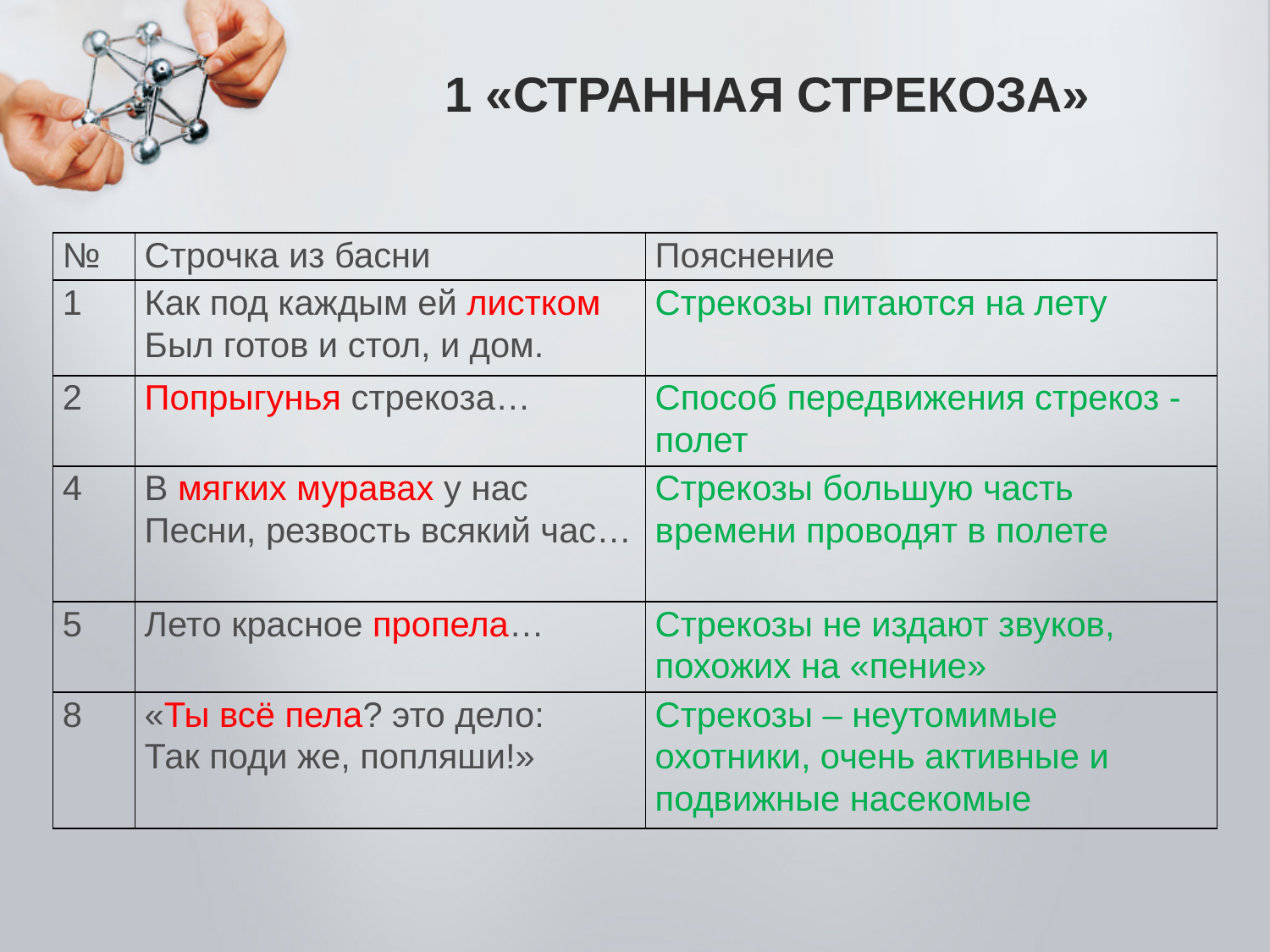

# 1 «СТРАННАЯ СТРЕКОЗА»
| № | Строчка из басни | Пояснение |
| --- | --- | --- |
| 1 | Как под каждым ей листком Был готов и стол, и дом. | Стрекозы питаются на лету |
| 2 | Попрыгунья стрекоза… | Способ передвижения стрекоз -полет |
| 4 | В мягких муравах у нас Песни, резвость всякий час… | Стрекозы большую часть времени проводят в полете |
| 5 | Лето красное пропела… | Стрекозы не издают звуков, похожих на «пение» |
| 8 | «Ты всё пела? это дело: Так поди же, попляши!» | Стрекозы – неутомимые охотники, очень активные и подвижные насекомые |